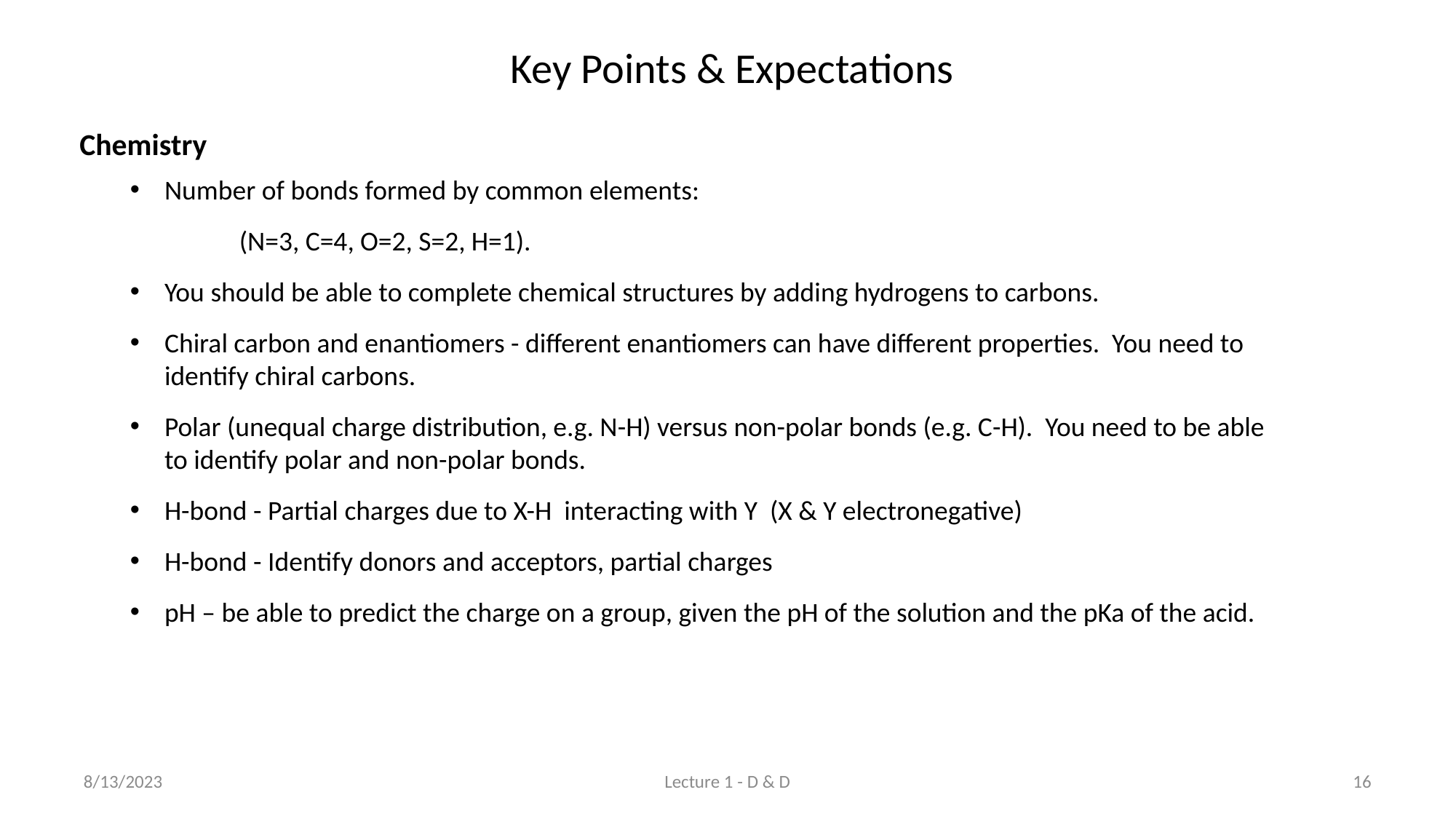

# Key Points & Expectations
Chemistry
Number of bonds formed by common elements:
	(N=3, C=4, O=2, S=2, H=1).
You should be able to complete chemical structures by adding hydrogens to carbons.
Chiral carbon and enantiomers - different enantiomers can have different properties.  You need to identify chiral carbons.
Polar (unequal charge distribution, e.g. N-H) versus non-polar bonds (e.g. C-H).  You need to be able to identify polar and non-polar bonds.
H-bond - Partial charges due to X-H  interacting with Y  (X & Y electronegative)
H-bond - Identify donors and acceptors, partial charges
pH – be able to predict the charge on a group, given the pH of the solution and the pKa of the acid.
8/13/2023
Lecture 1 - D & D
16